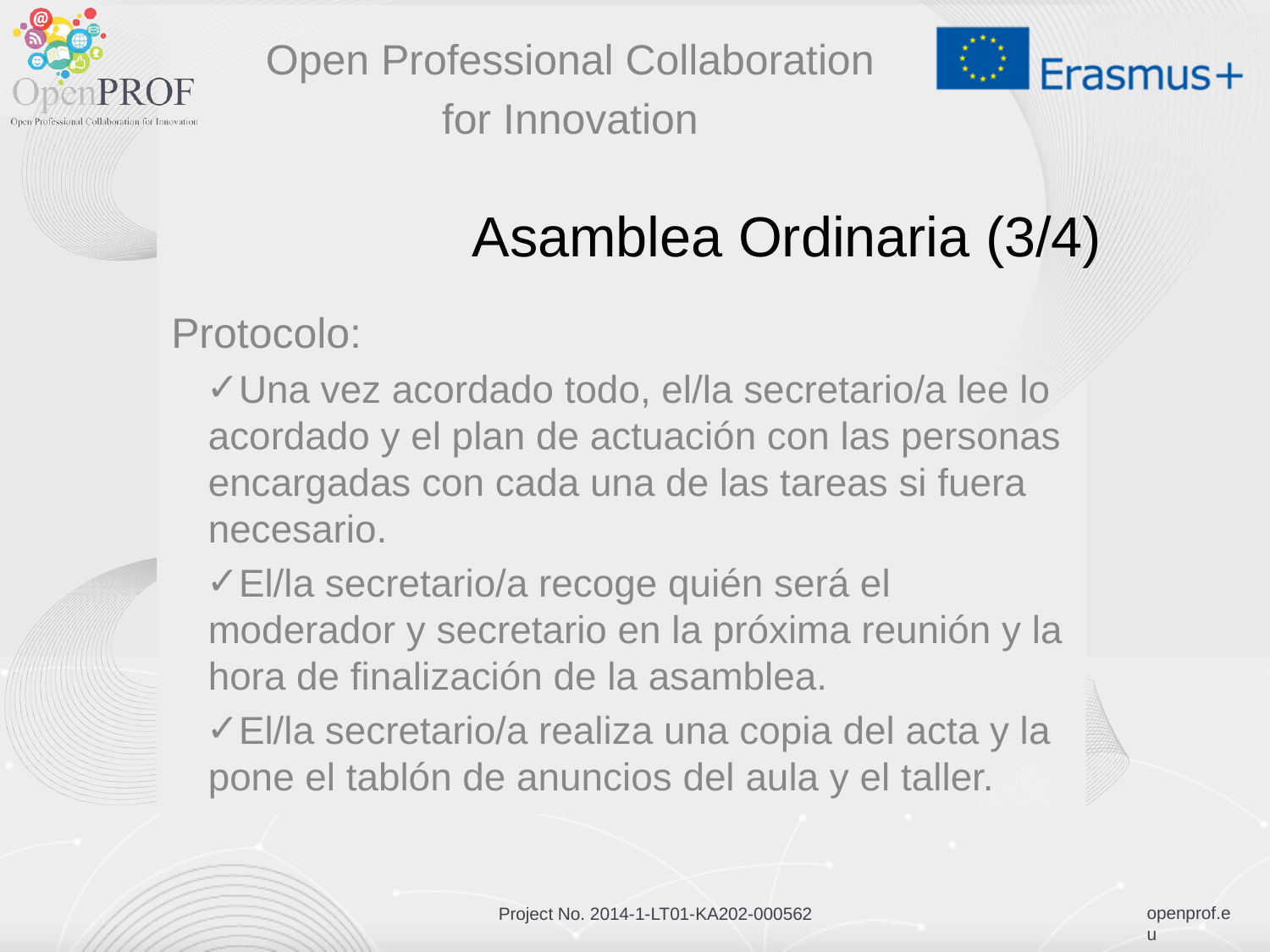

Open Professional Collaboration
for Innovation
# Asamblea Ordinaria (3/4)
Protocolo:
Una vez acordado todo, el/la secretario/a lee lo acordado y el plan de actuación con las personas encargadas con cada una de las tareas si fuera necesario.
El/la secretario/a recoge quién será el moderador y secretario en la próxima reunión y la hora de finalización de la asamblea.
El/la secretario/a realiza una copia del acta y la pone el tablón de anuncios del aula y el taller.